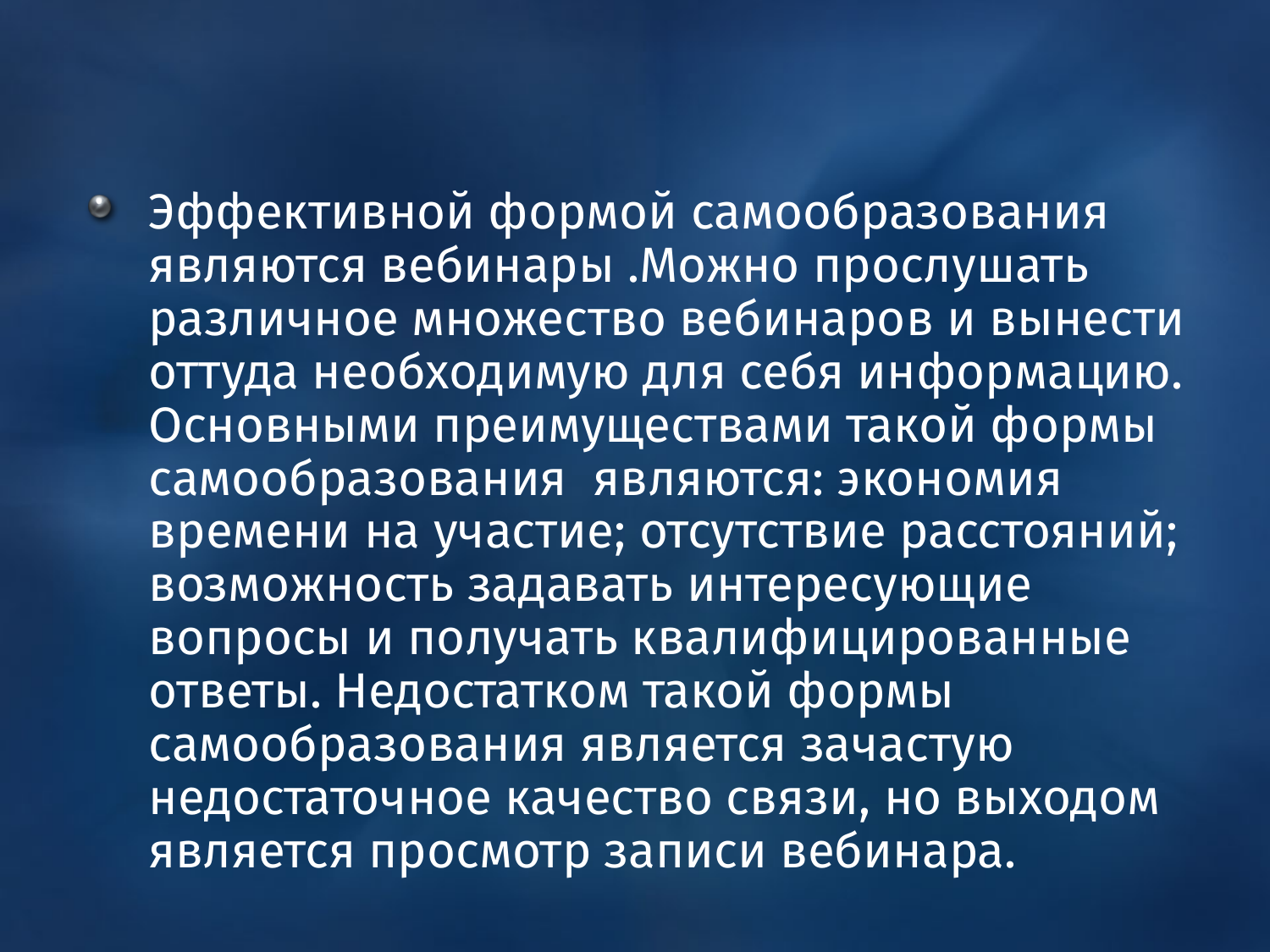

#
Эффективной формой самообразования являются вебинары .Можно прослушать различное множество вебинаров и вынести оттуда необходимую для себя информацию. Основными преимуществами такой формы самообразования  являются: экономия времени на участие; отсутствие расстояний; возможность задавать интересующие вопросы и получать квалифицированные ответы. Недостатком такой формы самообразования является зачастую недостаточное качество связи, но выходом является просмотр записи вебинара.